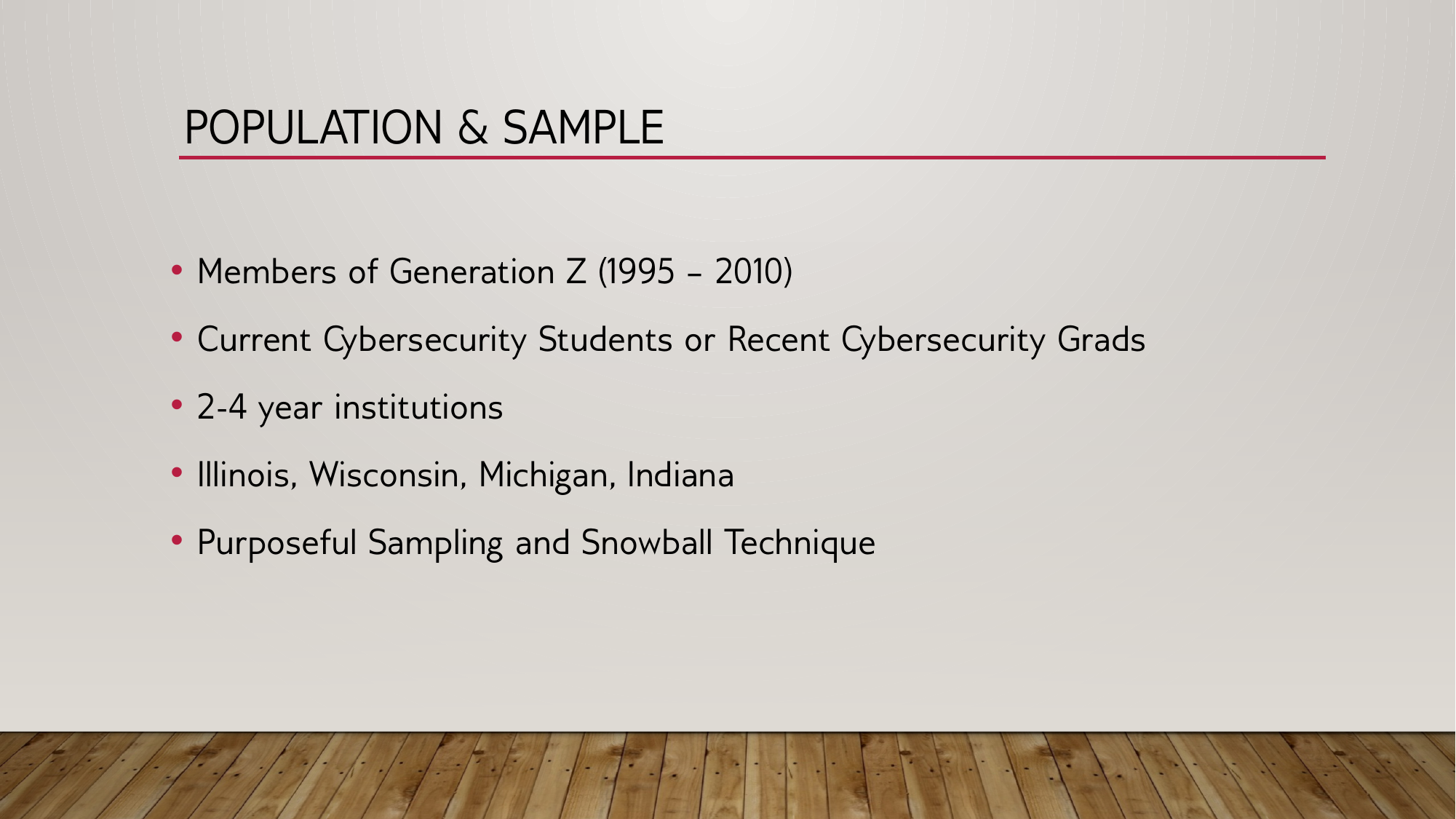

# Population & sample
Members of Generation Z (1995 – 2010)
Current Cybersecurity Students or Recent Cybersecurity Grads
2-4 year institutions
Illinois, Wisconsin, Michigan, Indiana
Purposeful Sampling and Snowball Technique